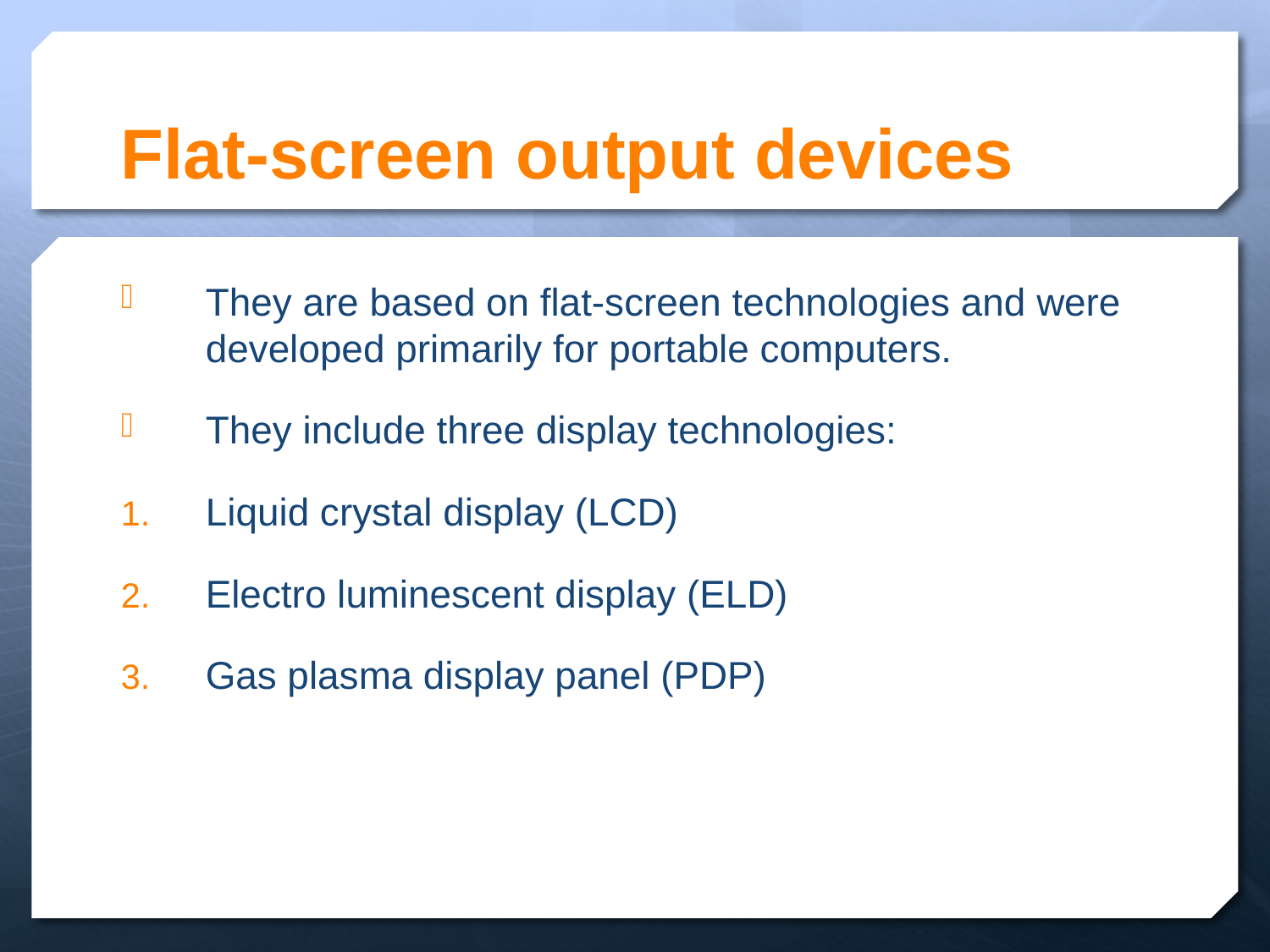

# Flat-screen output devices
They are based on flat-screen technologies and were developed primarily for portable computers.
They include three display technologies:
Liquid crystal display (LCD)
Electro luminescent display (ELD)
Gas plasma display panel (PDP)